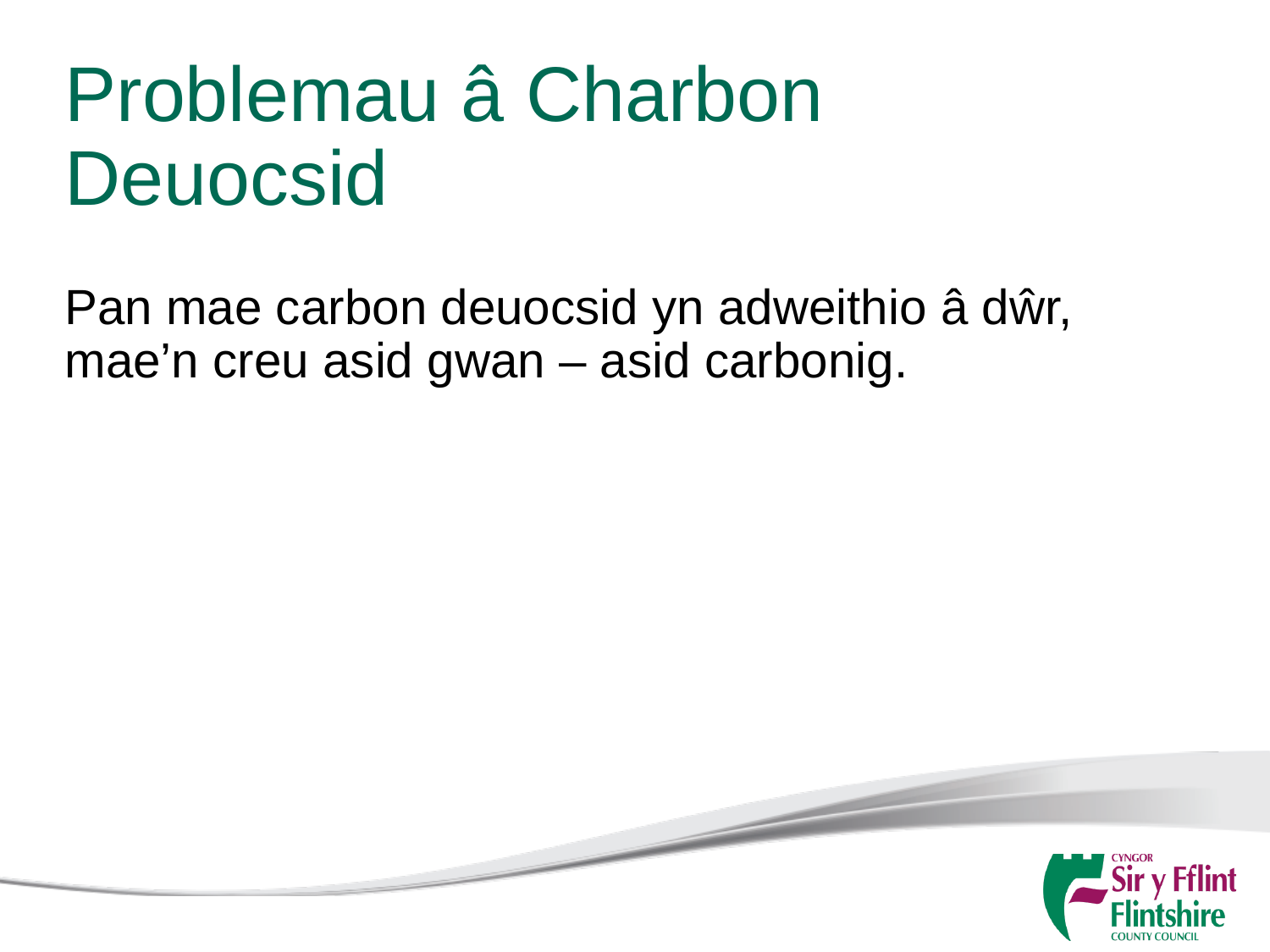

# Problemau â Charbon Deuocsid
Pan mae carbon deuocsid yn adweithio â dŵr, mae’n creu asid gwan – asid carbonig.